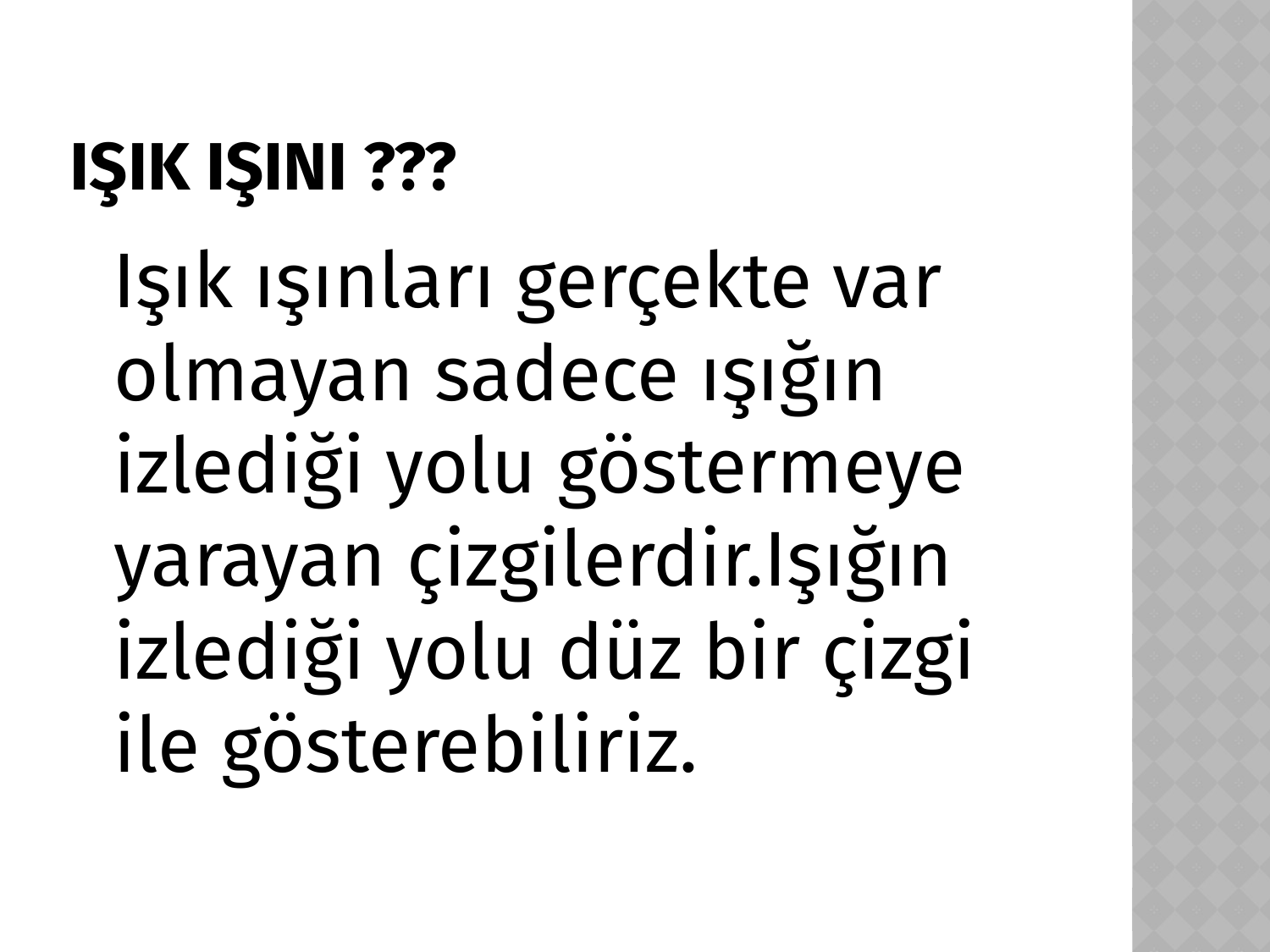

# IŞIK IŞINI ???
   Işık ışınları gerçekte var olmayan sadece ışığın izlediği yolu göstermeye yarayan çizgilerdir.Işığın izlediği yolu düz bir çizgi ile gösterebiliriz.